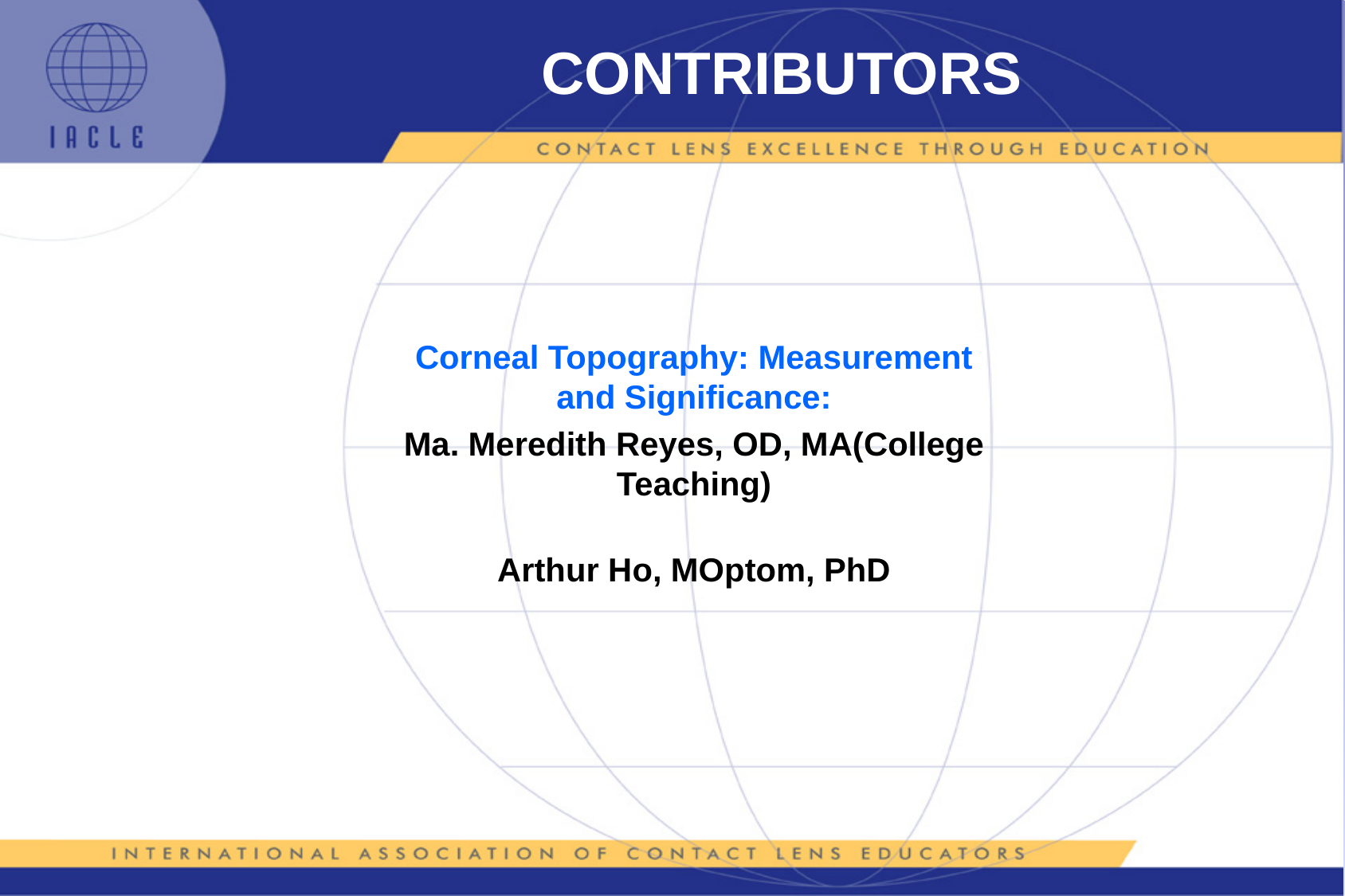

# CONTRIBUTORS
	Corneal Topography: Measurement and Significance:
	Ma. Meredith Reyes, OD, MA(College Teaching)
Arthur Ho, MOptom, PhD